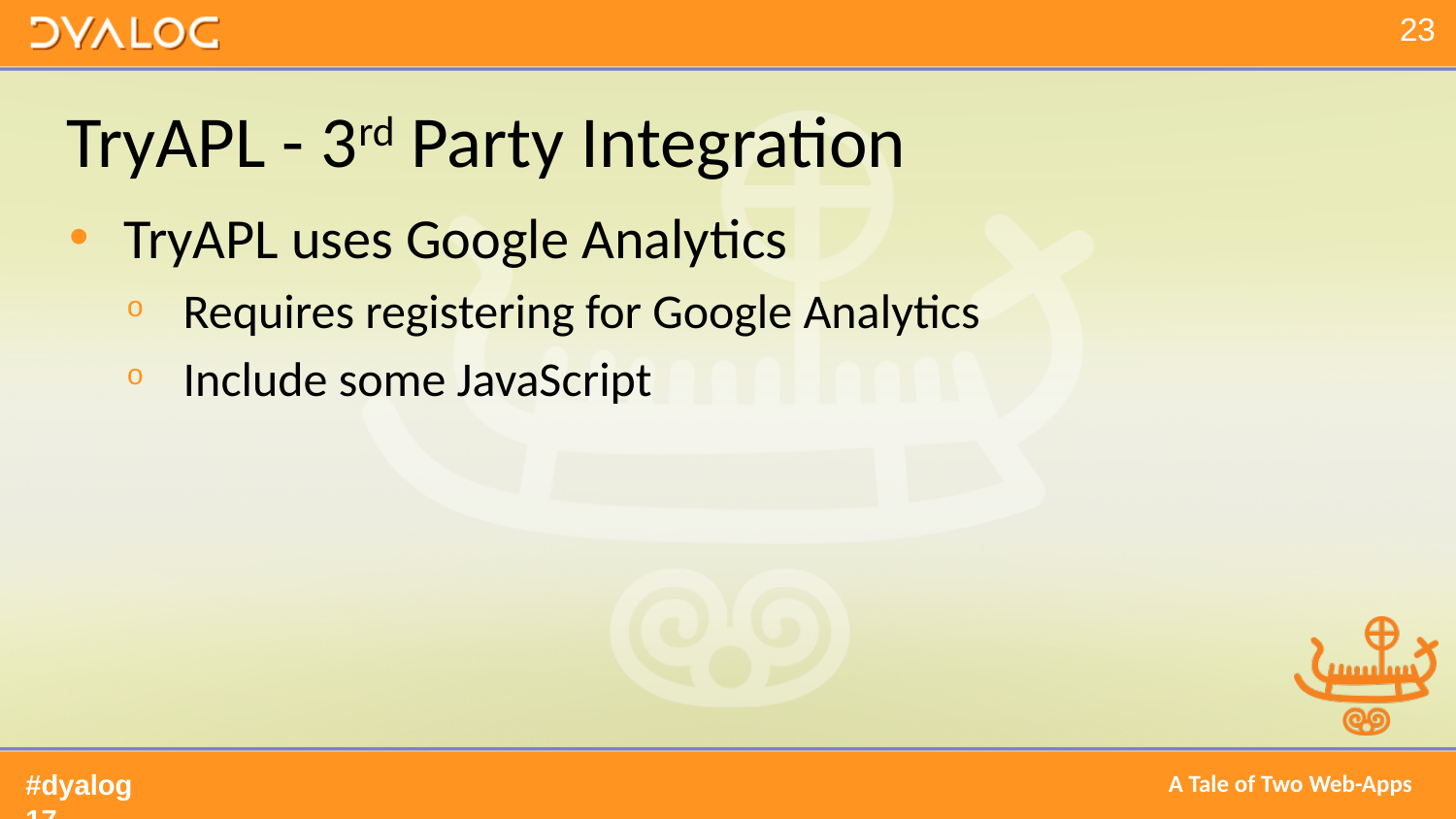

# TryAPL - 3rd Party Integration

TryAPL uses Google Analytics
Requires registering for Google Analytics
Include some JavaScript
A Tale of Two Web-Apps